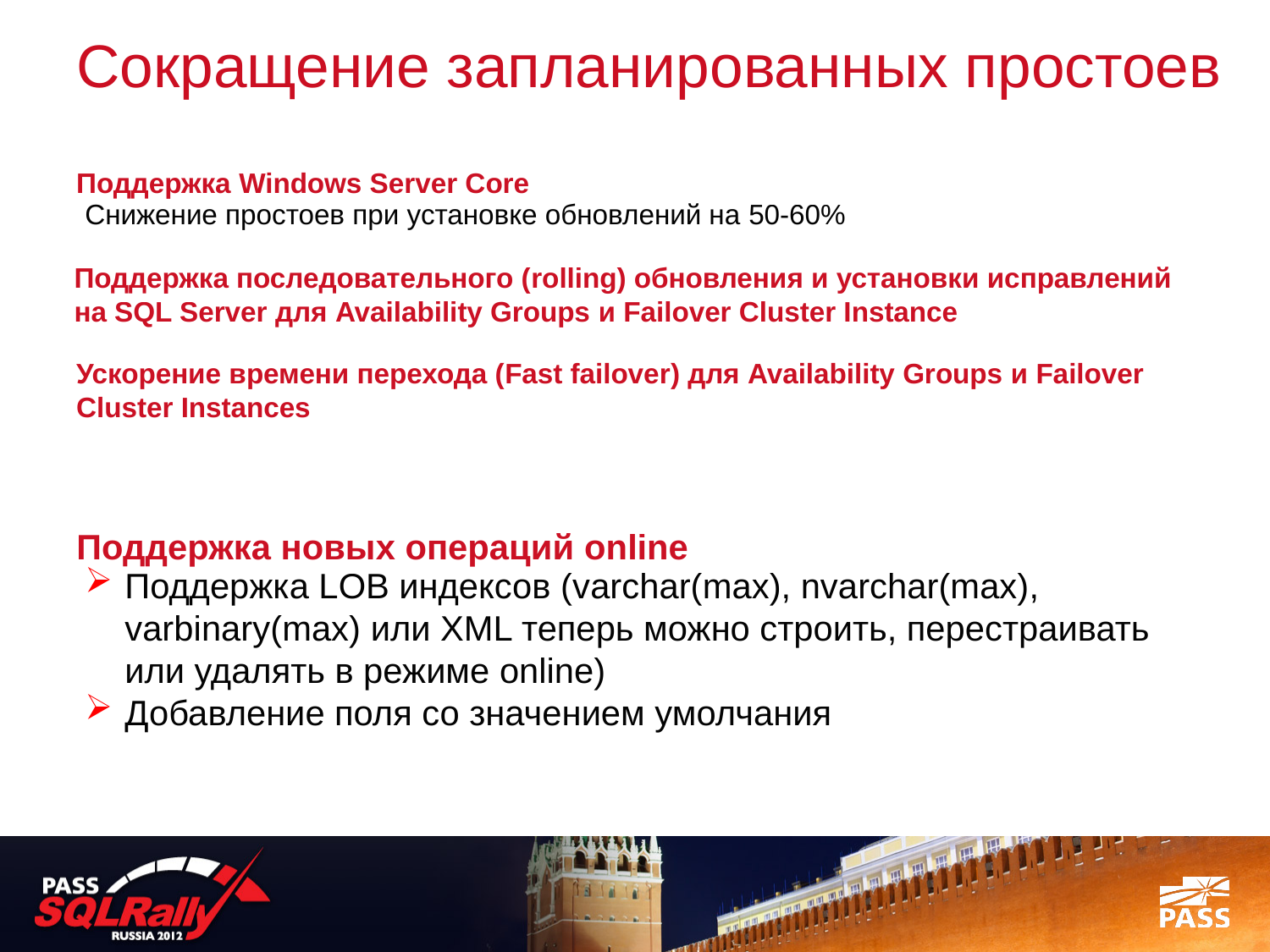

# Сокращение запланированных простоев
Поддержка Windows Server Core
Снижение простоев при установке обновлений на 50-60%
Поддержка последовательного (rolling) обновления и установки исправлений на SQL Server для Availability Groups и Failover Cluster Instance
Ускорение времени перехода (Fast failover) для Availability Groups и Failover Cluster Instances
Поддержка новых операций online
Поддержка LOB индексов (varchar(max), nvarchar(max), varbinary(max) или XML теперь можно строить, перестраивать или удалять в режиме online)
Добавление поля со значением умолчания